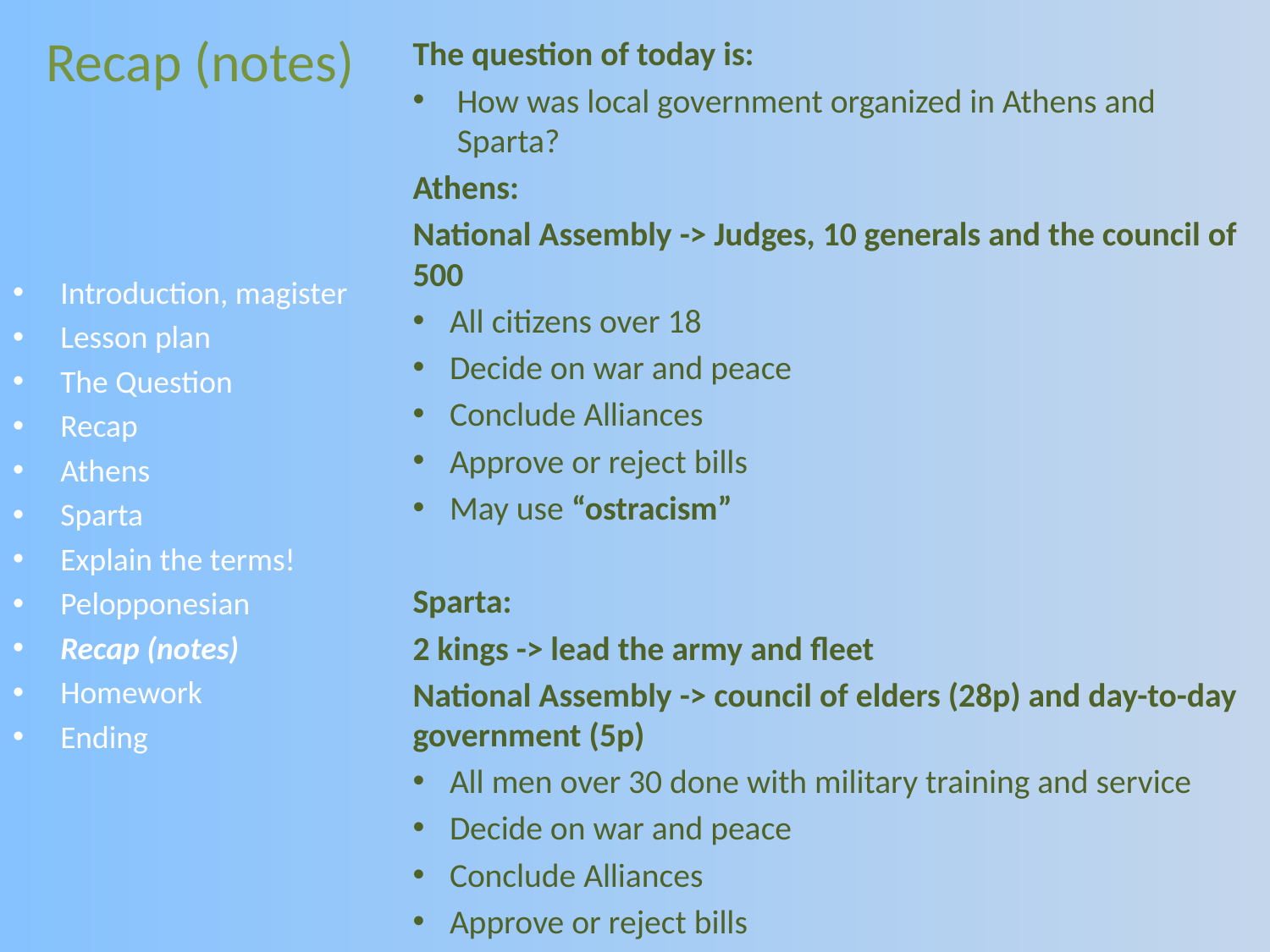

Recap (notes)
The question of today is:
How was local government organized in Athens and Sparta?
Athens:
National Assembly -> Judges, 10 generals and the council of 500
All citizens over 18
Decide on war and peace
Conclude Alliances
Approve or reject bills
May use “ostracism”

Sparta:
2 kings -> lead the army and fleet
National Assembly -> council of elders (28p) and day-to-day government (5p)
All men over 30 done with military training and service
Decide on war and peace
Conclude Alliances
Approve or reject bills

Introduction, magister
Lesson plan
The Question
Recap
Athens
Sparta
Explain the terms!
Pelopponesian
Recap (notes)
Homework
Ending